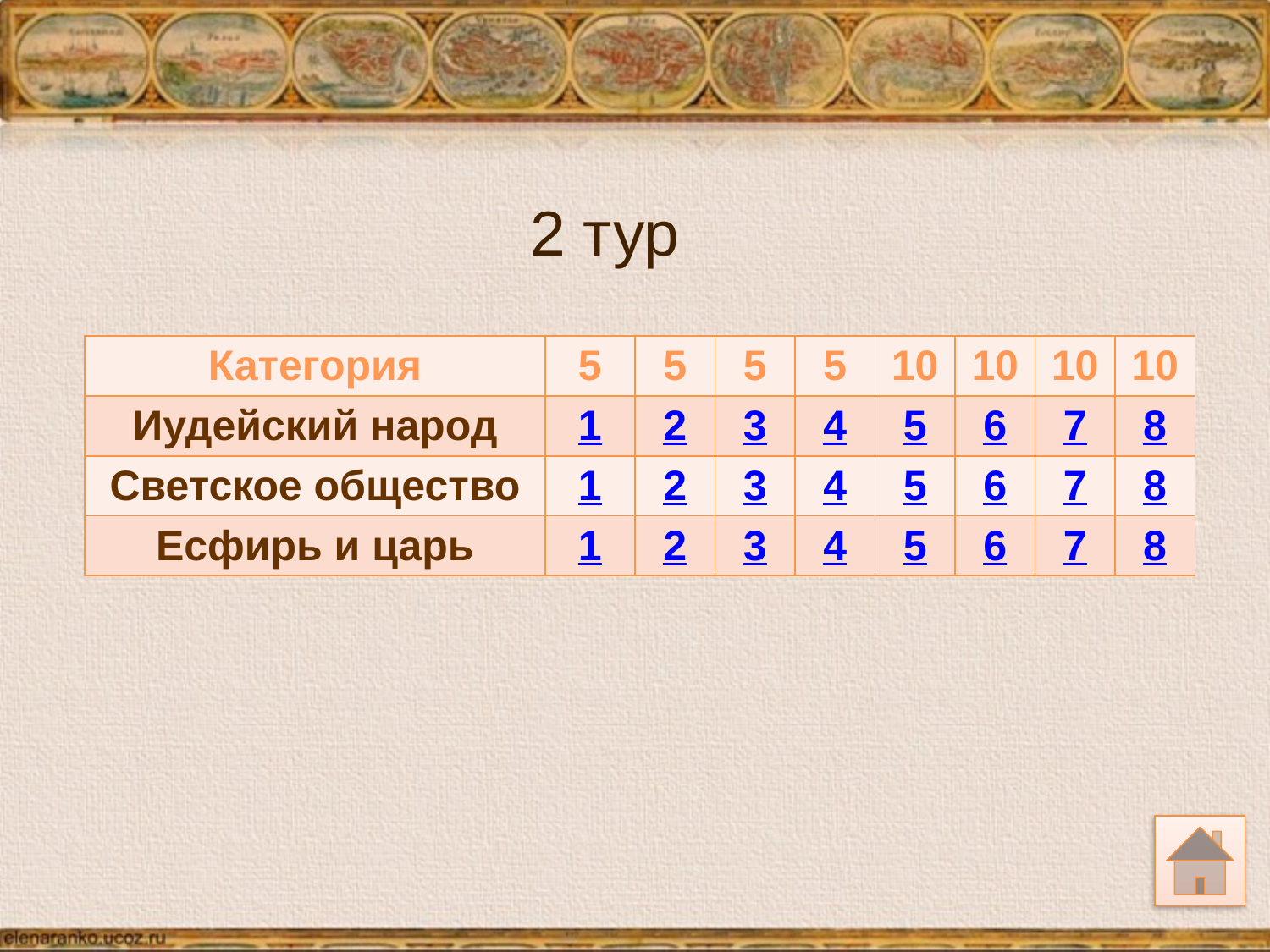

2 тур
| Категория | 5 | 5 | 5 | 5 | 10 | 10 | 10 | 10 |
| --- | --- | --- | --- | --- | --- | --- | --- | --- |
| Иудейский народ | 1 | 2 | 3 | 4 | 5 | 6 | 7 | 8 |
| Светское общество | 1 | 2 | 3 | 4 | 5 | 6 | 7 | 8 |
| Есфирь и царь | 1 | 2 | 3 | 4 | 5 | 6 | 7 | 8 |